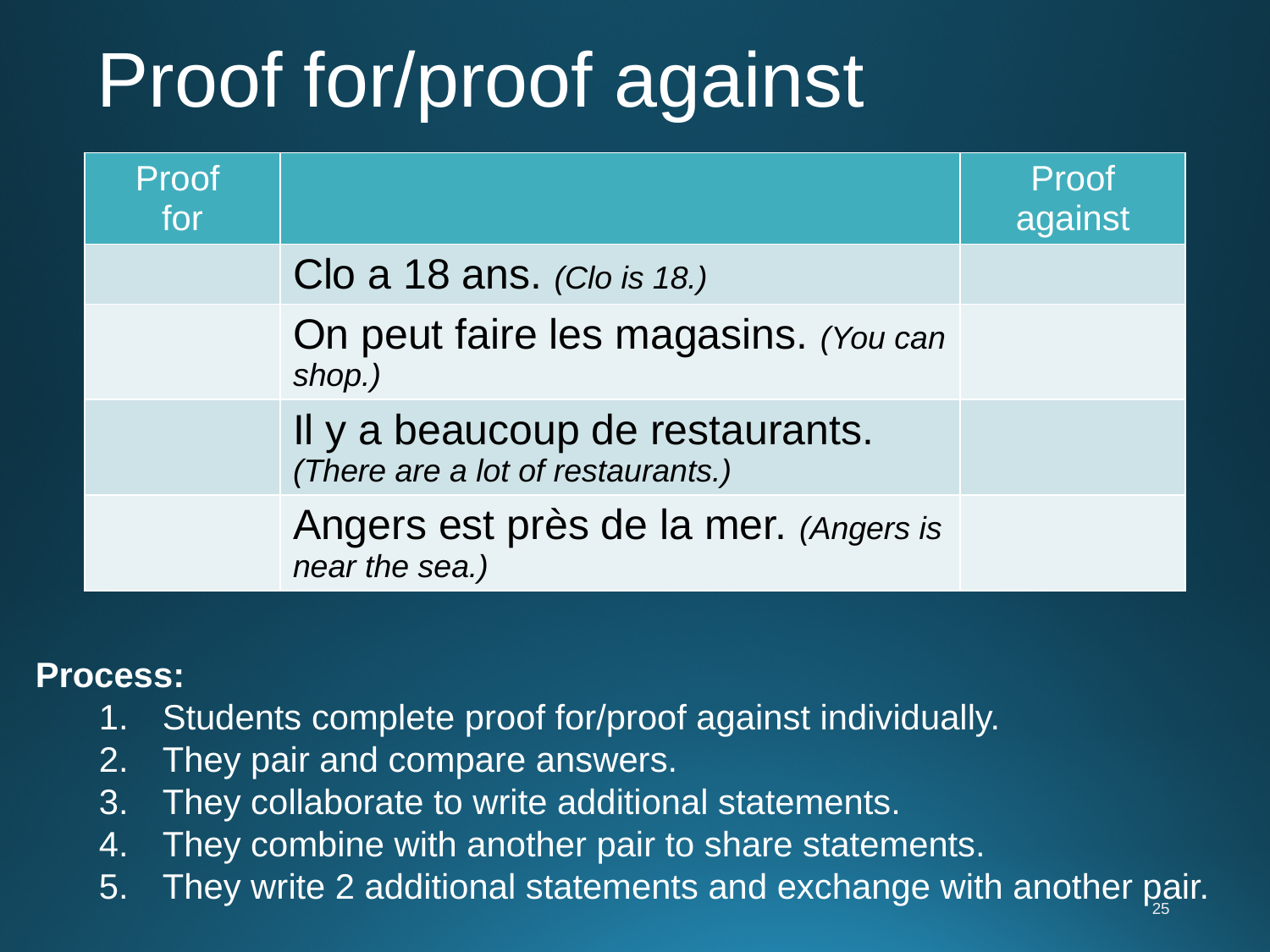

# Proof for/proof against
| Proof for |  | Proof against |
| --- | --- | --- |
|  | Clo a 18 ans. (Clo is 18.) |  |
|  | On peut faire les magasins. (You can shop.) |  |
|  | Il y a beaucoup de restaurants. (There are a lot of restaurants.) |  |
|  | Angers est près de la mer. (Angers is near the sea.) |  |
Process:
Students complete proof for/proof against individually.
They pair and compare answers.
They collaborate to write additional statements.
They combine with another pair to share statements.
They write 2 additional statements and exchange with another pair.
25